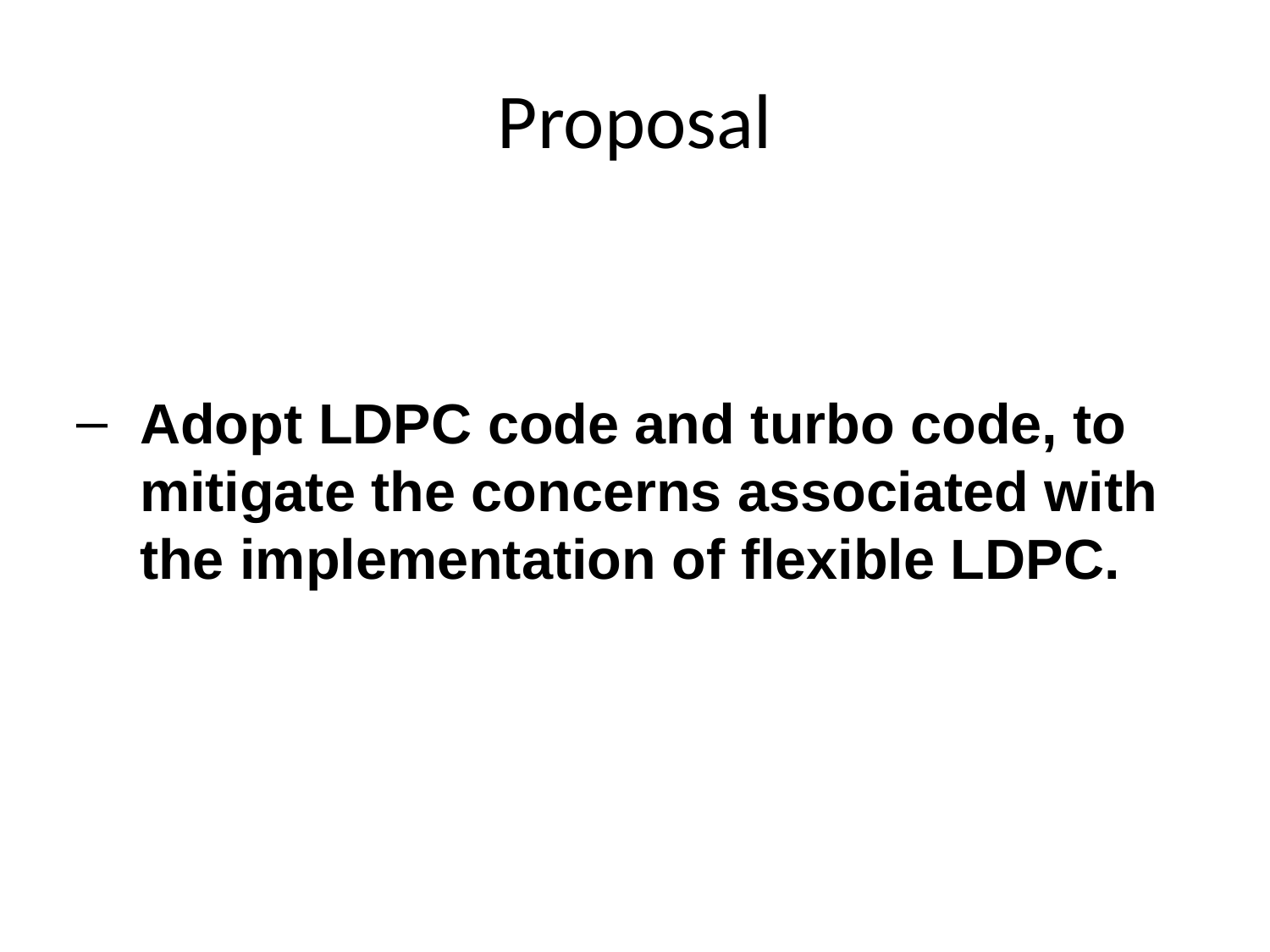

# Proposal
Adopt LDPC code and turbo code, to mitigate the concerns associated with the implementation of flexible LDPC.